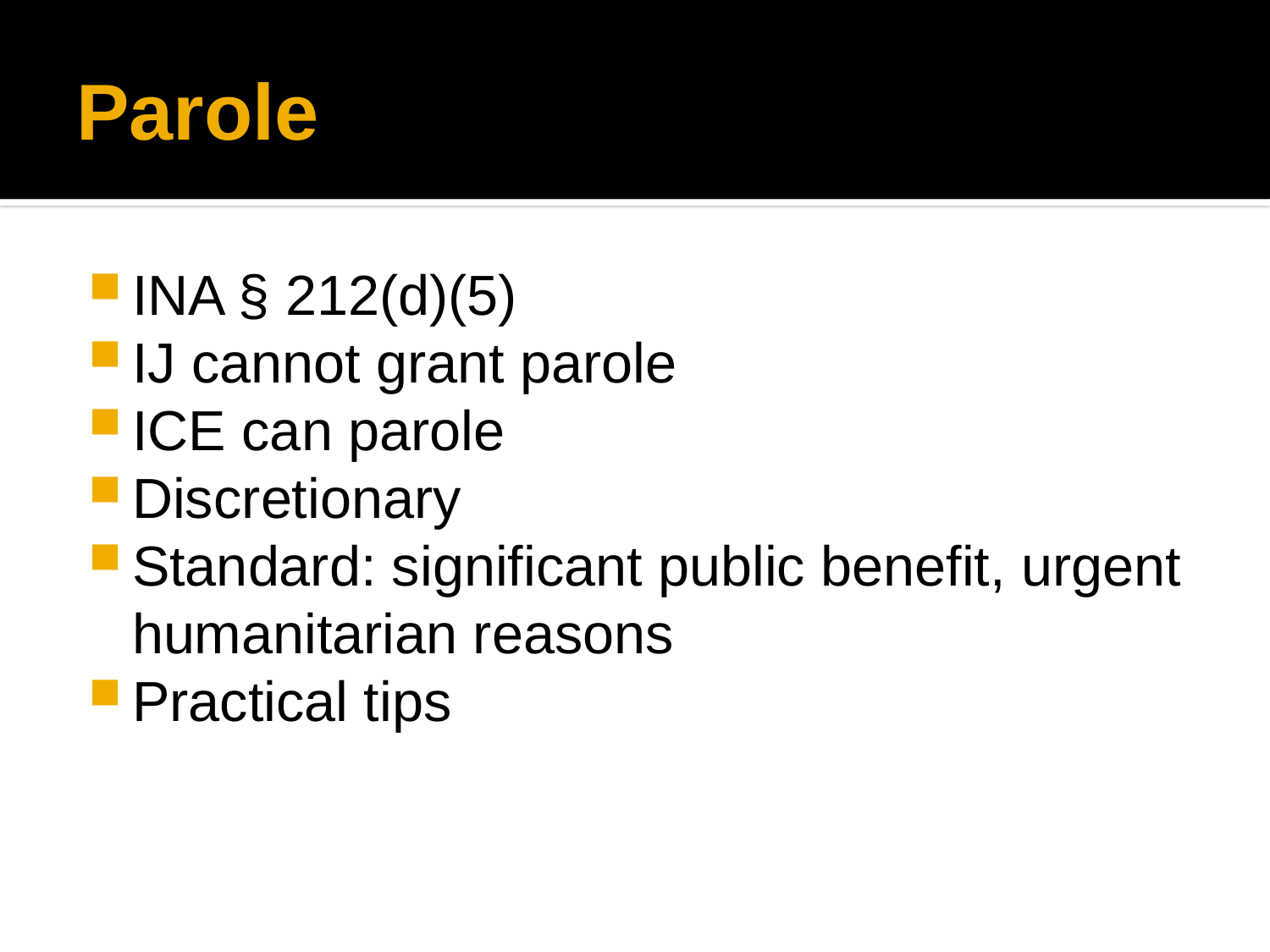

# Parole
INA § 212(d)(5)
IJ cannot grant parole
ICE can parole
Discretionary
Standard: significant public benefit, urgent humanitarian reasons
Practical tips